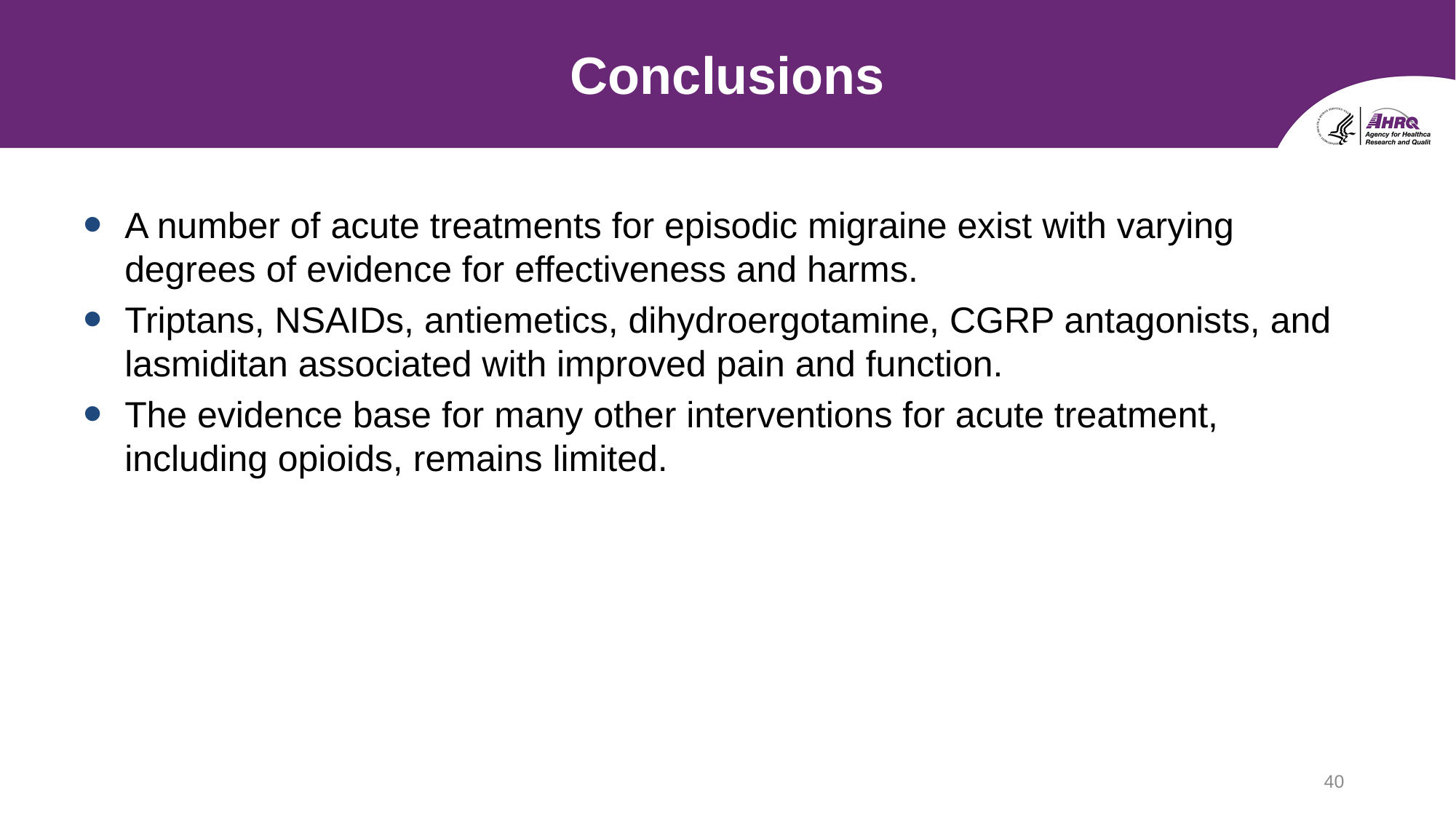

# Conclusions
A number of acute treatments for episodic migraine exist with varying degrees of evidence for effectiveness and harms.
Triptans, NSAIDs, antiemetics, dihydroergotamine, CGRP antagonists, and lasmiditan associated with improved pain and function.
The evidence base for many other interventions for acute treatment, including opioids, remains limited.
40